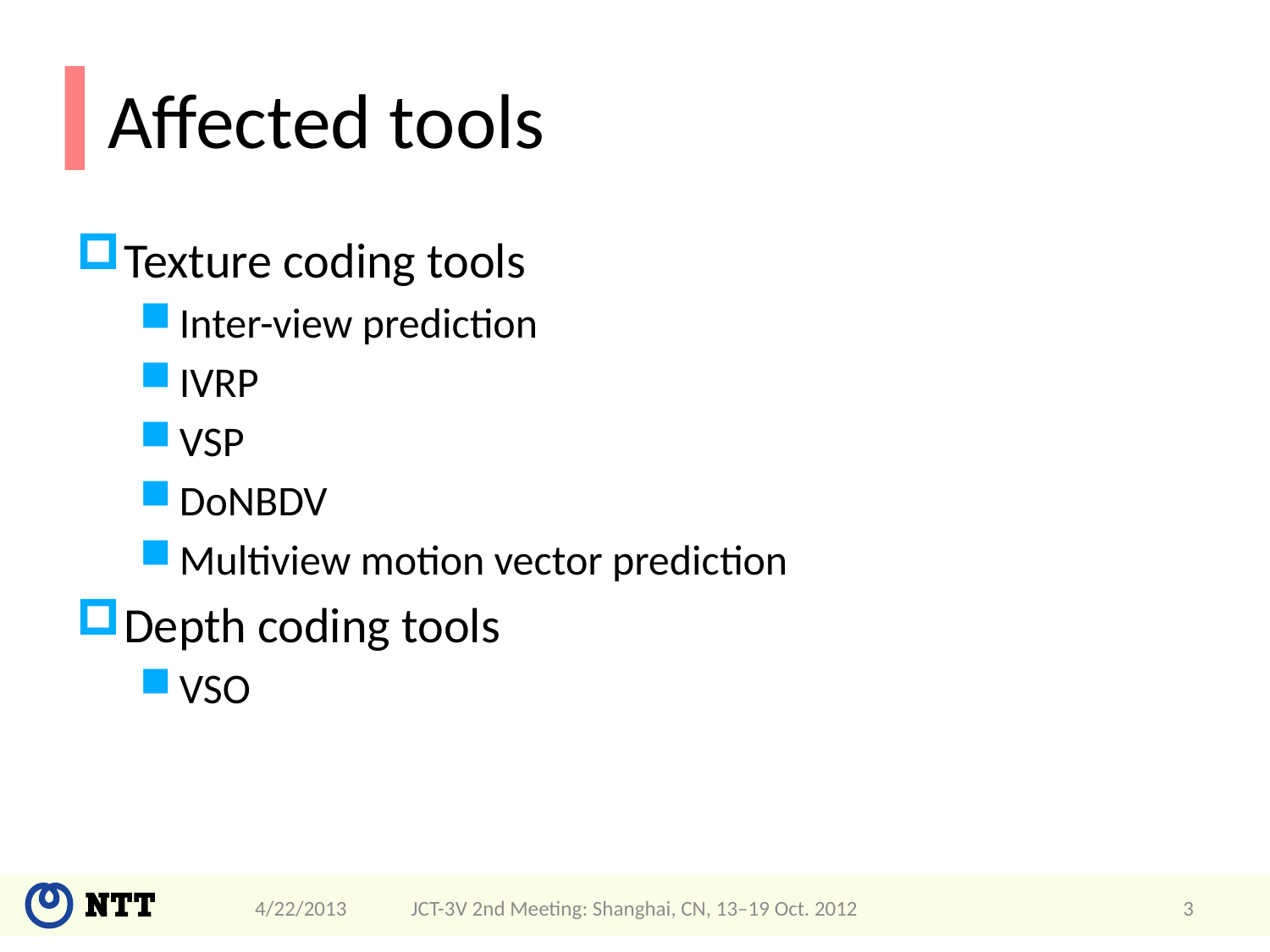

# Affected tools
Texture coding tools
Inter-view prediction
IVRP
VSP
DoNBDV
Multiview motion vector prediction
Depth coding tools
VSO
4/22/2013
JCT-3V 2nd Meeting: Shanghai, CN, 13–19 Oct. 2012
3